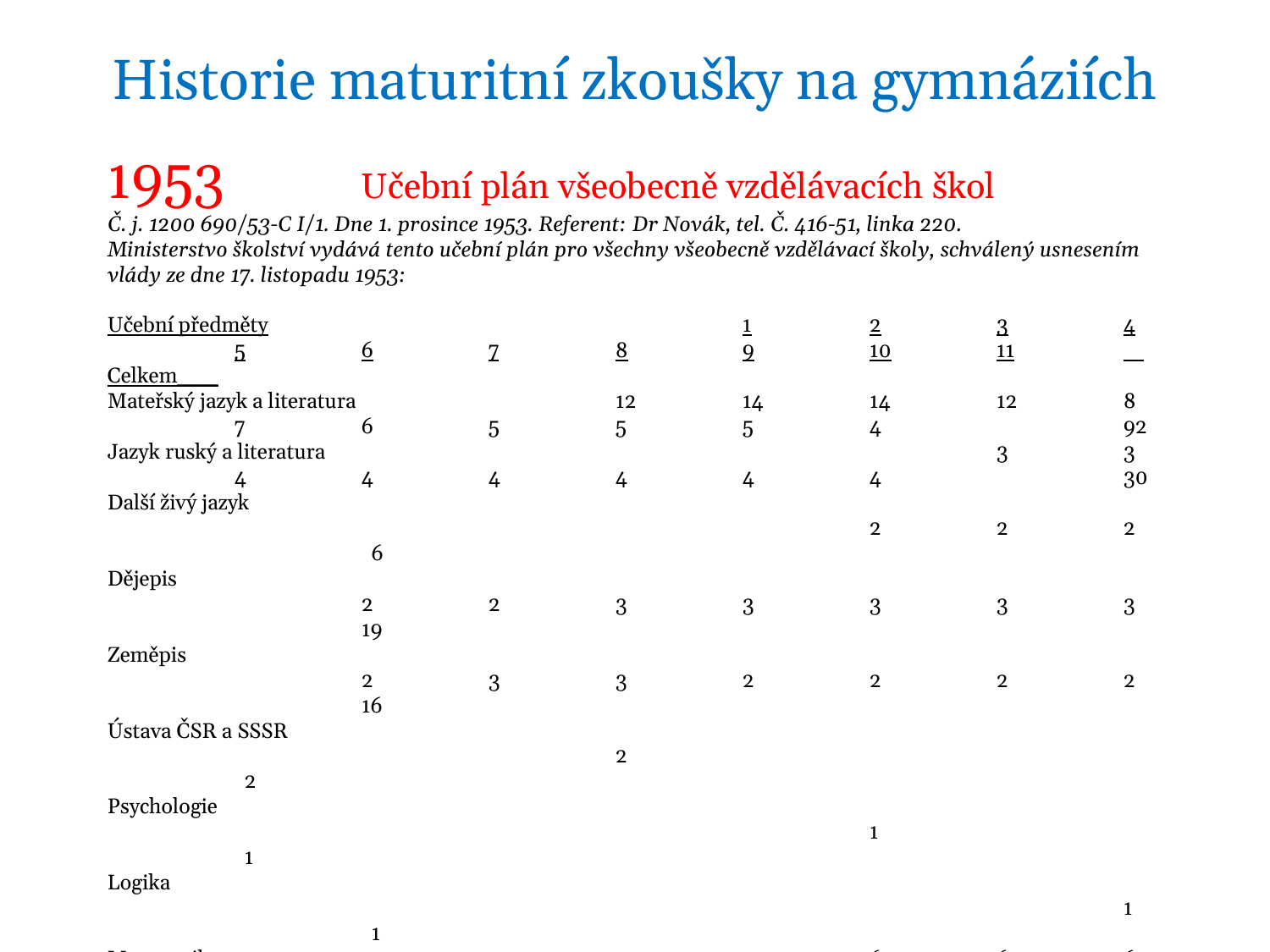

# Historie maturitní zkoušky na gymnáziích
1953		Učební plán všeobecně vzdělávacích škol
Č. j. 1200 690/53-C I/1. Dne 1. prosince 1953. Referent: Dr Novák, tel. Č. 416-51, linka 220.
Ministerstvo školství vydává tento učební plán pro všechny všeobecně vzdělávací školy, schválený usnesením
vlády ze dne 17. listopadu 1953:

Učební předměty				1	2	3	4	5	6	7	8	9	10	11	     Celkem___
Mateřský jazyk a literatura			12	14	14	12	8	7	6	5	5	5	4		92
Jazyk ruský a literatura						3	3	4	4	4	4	4	4		30
Další živý jazyk													2	2	2		  6
Dějepis										2	2	3	3	3	3	3		19
Zeměpis										2	3	3	2	2	2	2		16
Ústava ČSR a SSSR											2					  2
Psychologie														1			  1
Logika																1		  1
Matematika					4	6	6	6	7	7	6	5/6	6	6	6		65 ½
Fysika												3	3	3	3	4		16
Astronomie															1		  1
Chemie													3	3	2	3		11
Biologie										2	3	3	2	2	2			14
Tělesná výchova				2	2	2	2	2	2	2	2	2	2	2		22
Rýsování													2/1	1	1	1		  4 ½
Kreslení						1	1	1	1	1	2	2						  9
Hudební výchova				1	1	1	1	1	1	1						  7
Předvojenská výchova *)											1	1	1		  3____
Celkem hodin					20	24	24	25	28	31	33	33	33	33	33		317
															34	34	34		320
Tento učební plán platí od 1. září 1954, náměstek ministra: Dr Novotný v. r.
*) Jen pro chlapce